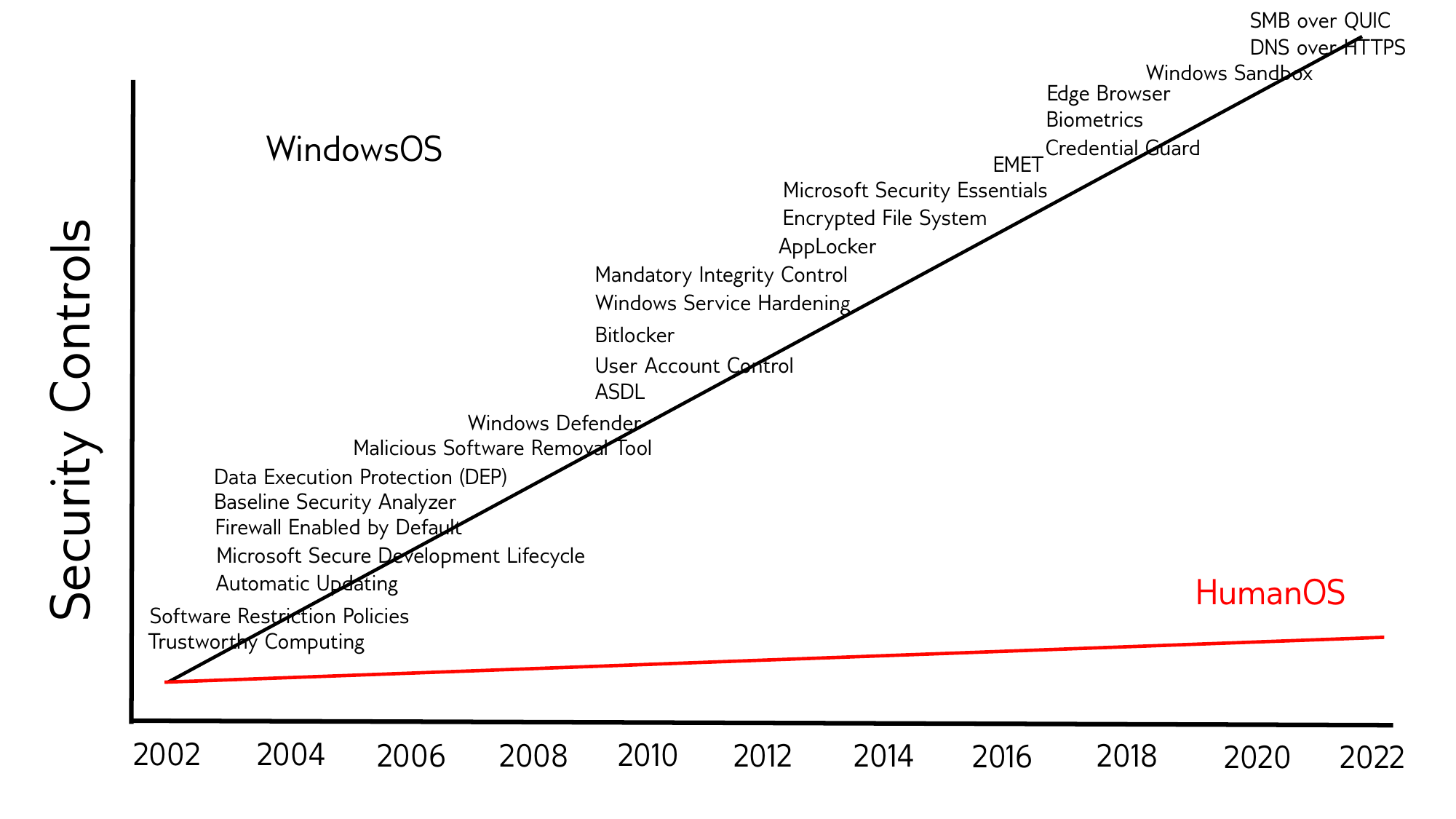

SMB over QUIC
DNS over HTTPS
Windows Sandbox
Edge Browser
Biometrics
WindowsOS
Credential Guard
EMET
Microsoft Security Essentials
 Encrypted File System
AppLocker
Mandatory Integrity Control
Windows Service Hardening
Bitlocker
User Account Control
ASDL
Security Controls

Windows Defender
Malicious Software Removal Tool
Data Execution Protection (DEP)
Baseline Security Analyzer
Firewall Enabled by Default
Microsoft Secure Development Lifecycle
Automatic Updating
HumanOS
Software Restriction Policies
Trustworthy Computing
2004
2002
2010
2014
2018
2006
2008
2012
2016
2020
2022